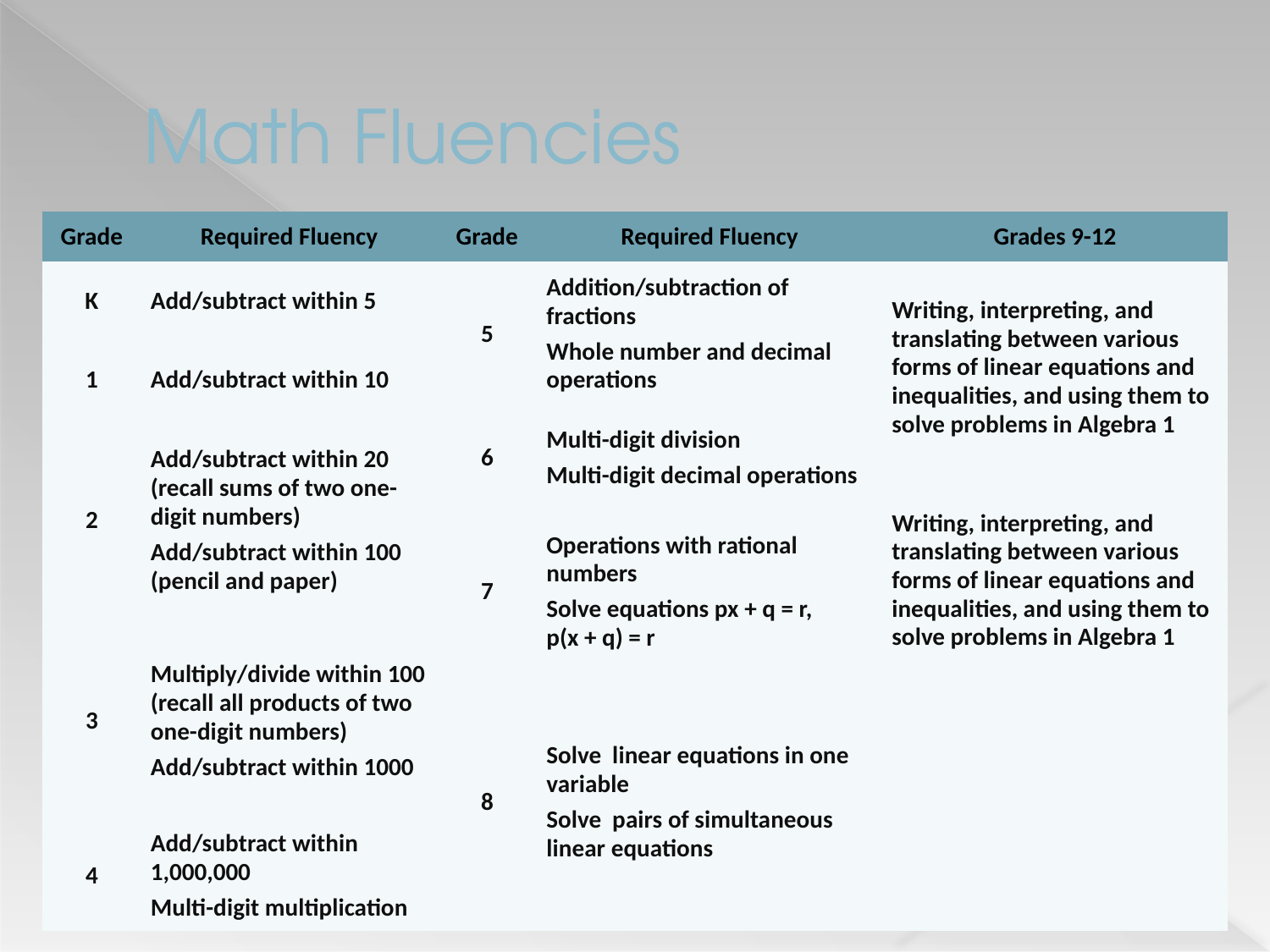

# Math Fluencies
| Grade | Required Fluency | Grade | Required Fluency | Grades 9-12 |
| --- | --- | --- | --- | --- |
| K | Add/subtract within 5 | 5 | Addition/subtraction of fractions Whole number and decimal operations | Writing, interpreting, and translating between various forms of linear equations and inequalities, and using them to solve problems in Algebra 1 |
| 1 | Add/subtract within 10 |  |  |  |
|  |  | 6 | Multi-digit division Multi-digit decimal operations |  |
| 2 | Add/subtract within 20 (recall sums of two one-digit numbers) Add/subtract within 100 (pencil and paper) |  |  |  |
|  |  | 7 | Operations with rational numbers Solve equations px + q = r, p(x + q) = r | Writing, interpreting, and translating between various forms of linear equations and inequalities, and using them to solve problems in Algebra 1 |
| 3 | Multiply/divide within 100 (recall all products of two one-digit numbers) Add/subtract within 1000 |  |  |  |
|  |  | 8 | Solve linear equations in one variable Solve pairs of simultaneous linear equations |  |
| 4 | Add/subtract within 1,000,000 Multi-digit multiplication |  |  |  |